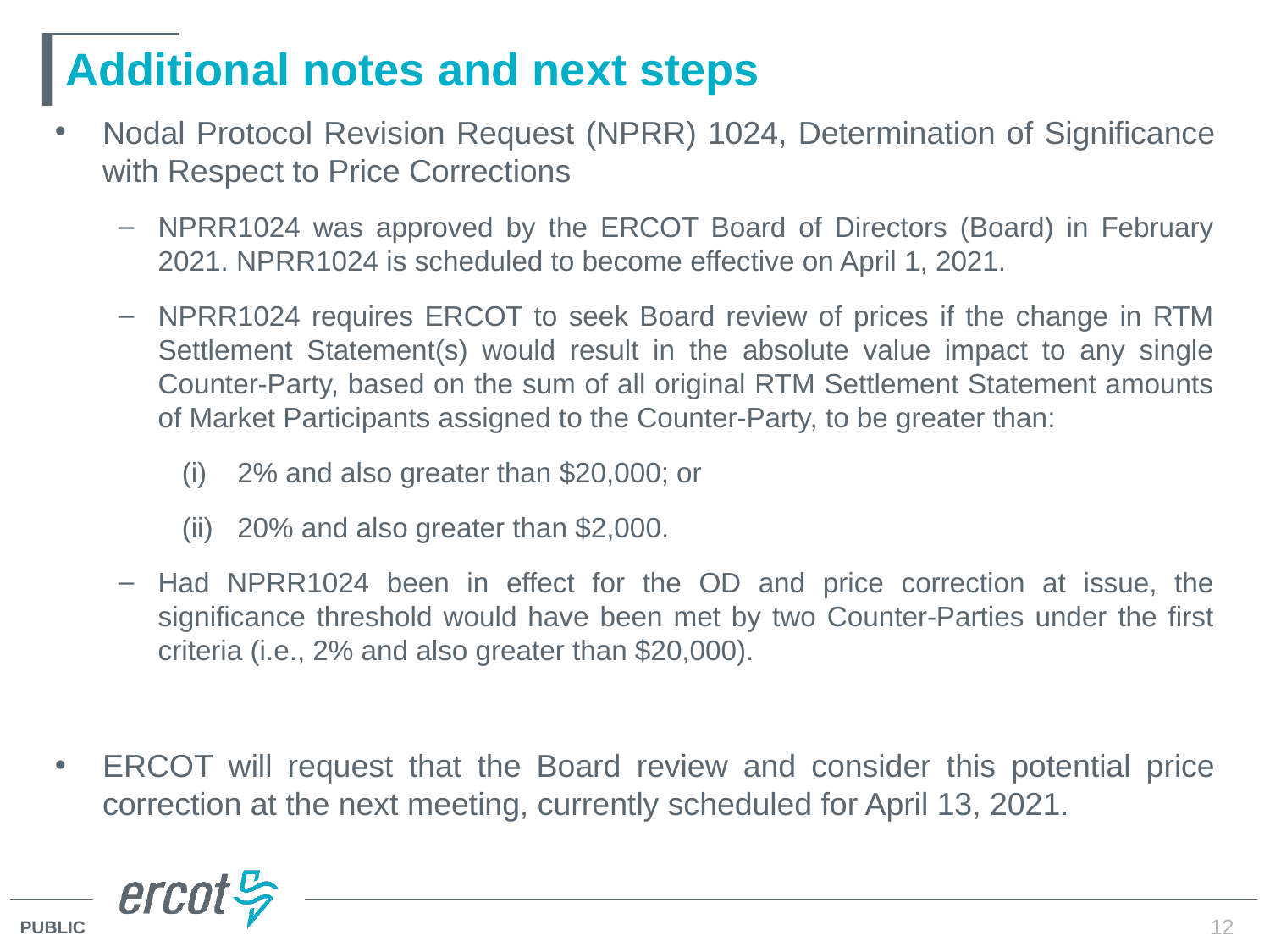

# Additional notes and next steps
Nodal Protocol Revision Request (NPRR) 1024, Determination of Significance with Respect to Price Corrections
NPRR1024 was approved by the ERCOT Board of Directors (Board) in February 2021. NPRR1024 is scheduled to become effective on April 1, 2021.
NPRR1024 requires ERCOT to seek Board review of prices if the change in RTM Settlement Statement(s) would result in the absolute value impact to any single Counter-Party, based on the sum of all original RTM Settlement Statement amounts of Market Participants assigned to the Counter-Party, to be greater than:
2% and also greater than $20,000; or
20% and also greater than $2,000.
Had NPRR1024 been in effect for the OD and price correction at issue, the significance threshold would have been met by two Counter-Parties under the first criteria (i.e., 2% and also greater than $20,000).

ERCOT will request that the Board review and consider this potential price correction at the next meeting, currently scheduled for April 13, 2021.
12